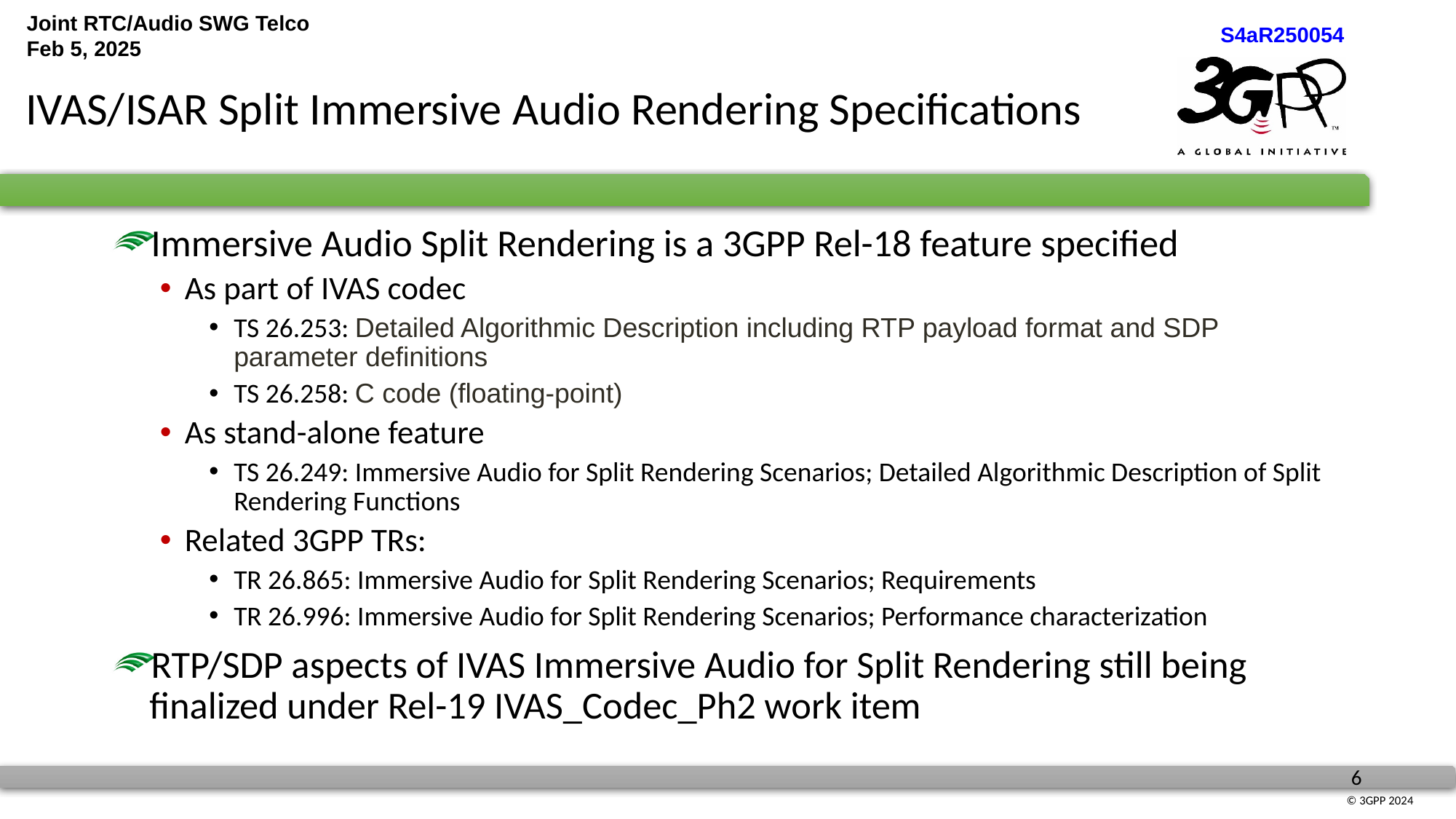

# IVAS/ISAR Split Immersive Audio Rendering Specifications
Immersive Audio Split Rendering is a 3GPP Rel-18 feature specified
As part of IVAS codec
TS 26.253: Detailed Algorithmic Description including RTP payload format and SDP parameter definitions
TS 26.258: C code (floating-point)
As stand-alone feature
TS 26.249: Immersive Audio for Split Rendering Scenarios; Detailed Algorithmic Description of Split Rendering Functions
Related 3GPP TRs:
TR 26.865: Immersive Audio for Split Rendering Scenarios; Requirements
TR 26.996: Immersive Audio for Split Rendering Scenarios; Performance characterization
RTP/SDP aspects of IVAS Immersive Audio for Split Rendering still being finalized under Rel-19 IVAS_Codec_Ph2 work item